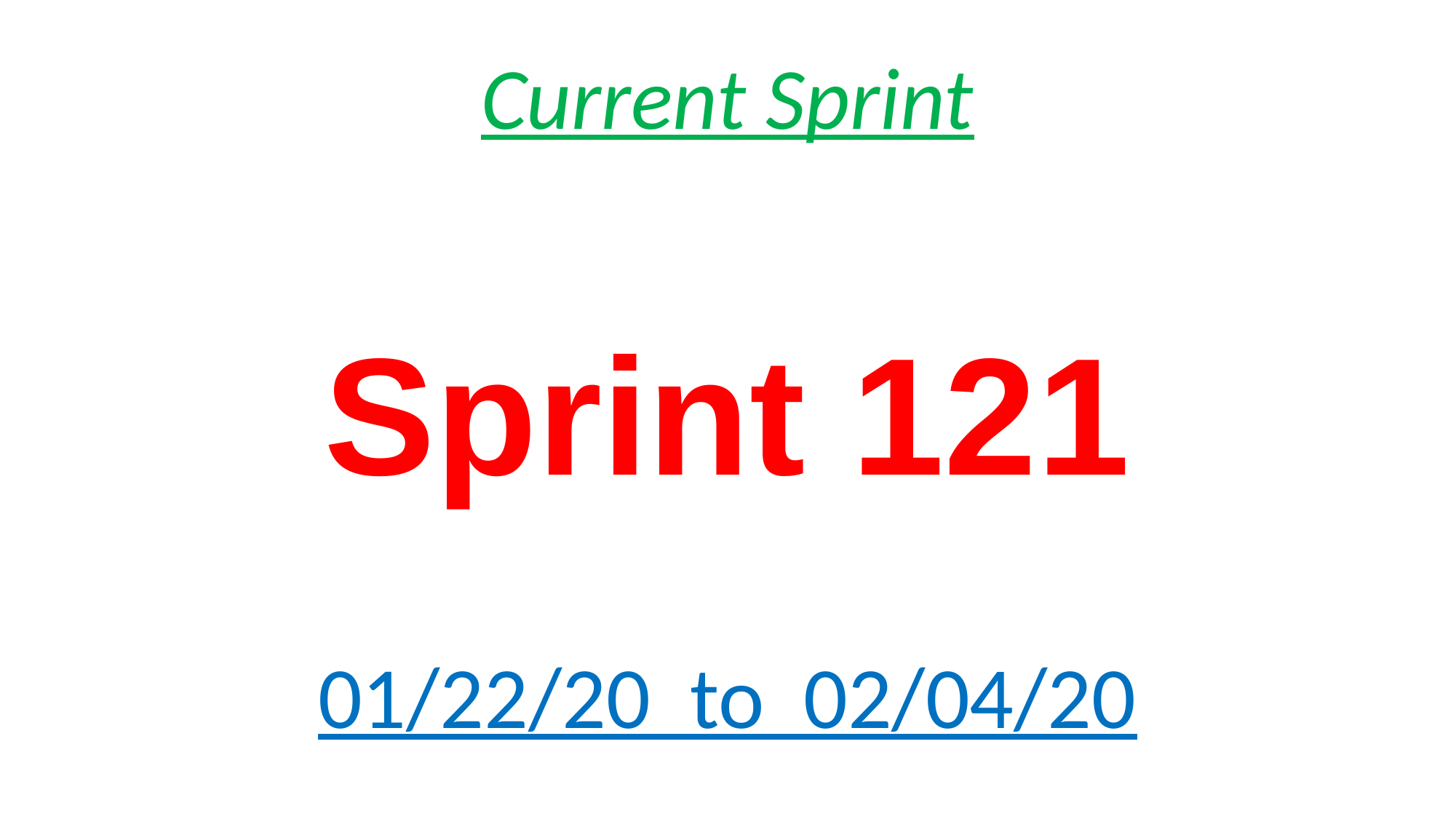

Current Sprint
# Sprint 121
01/22/20  to  02/04/20